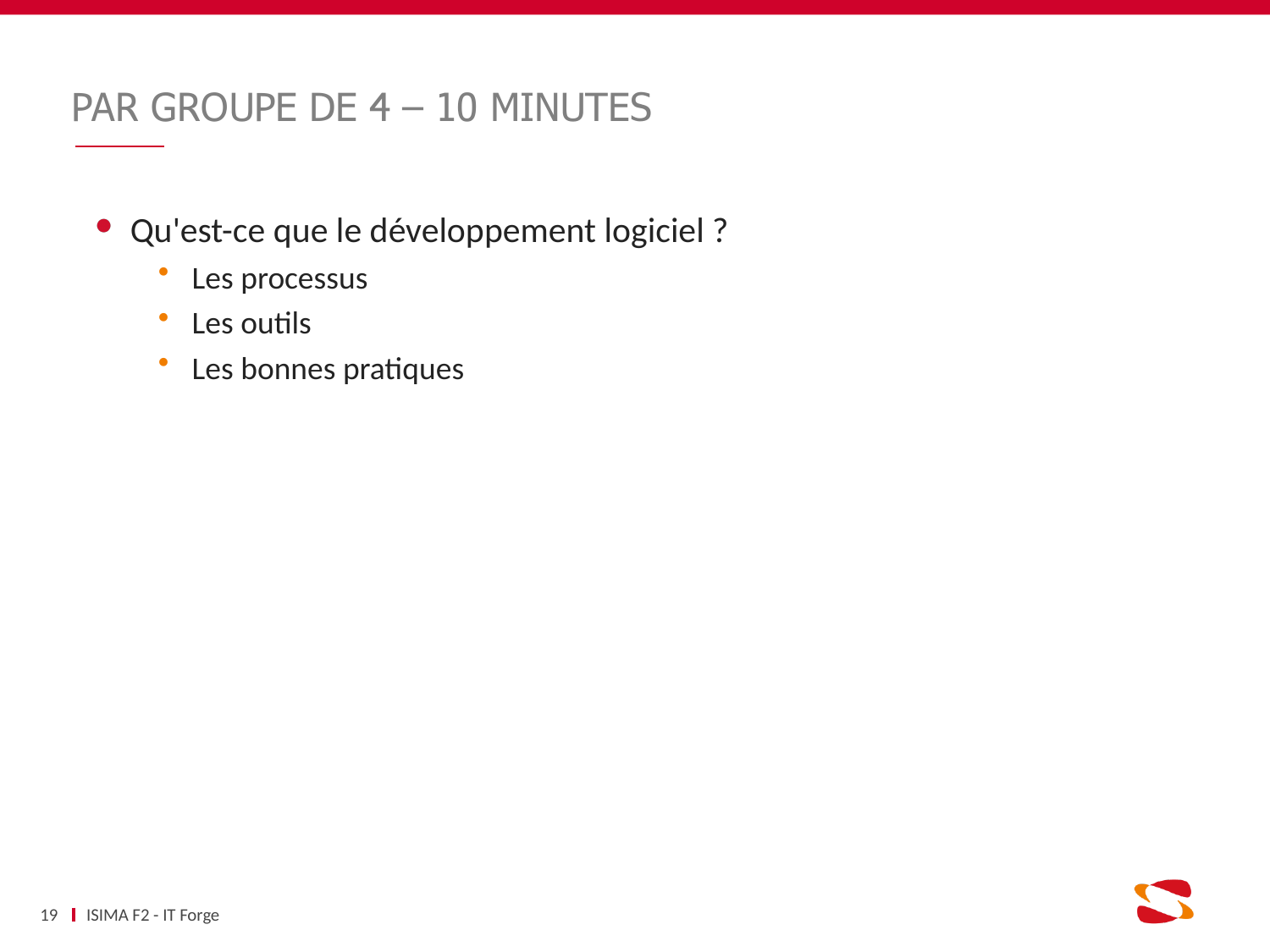

# Par groupe de 4 – 10 minutes

Qu'est-ce que le développement logiciel ?
Les processus
Les outils
Les bonnes pratiques

19
ISIMA F2 - IT Forge